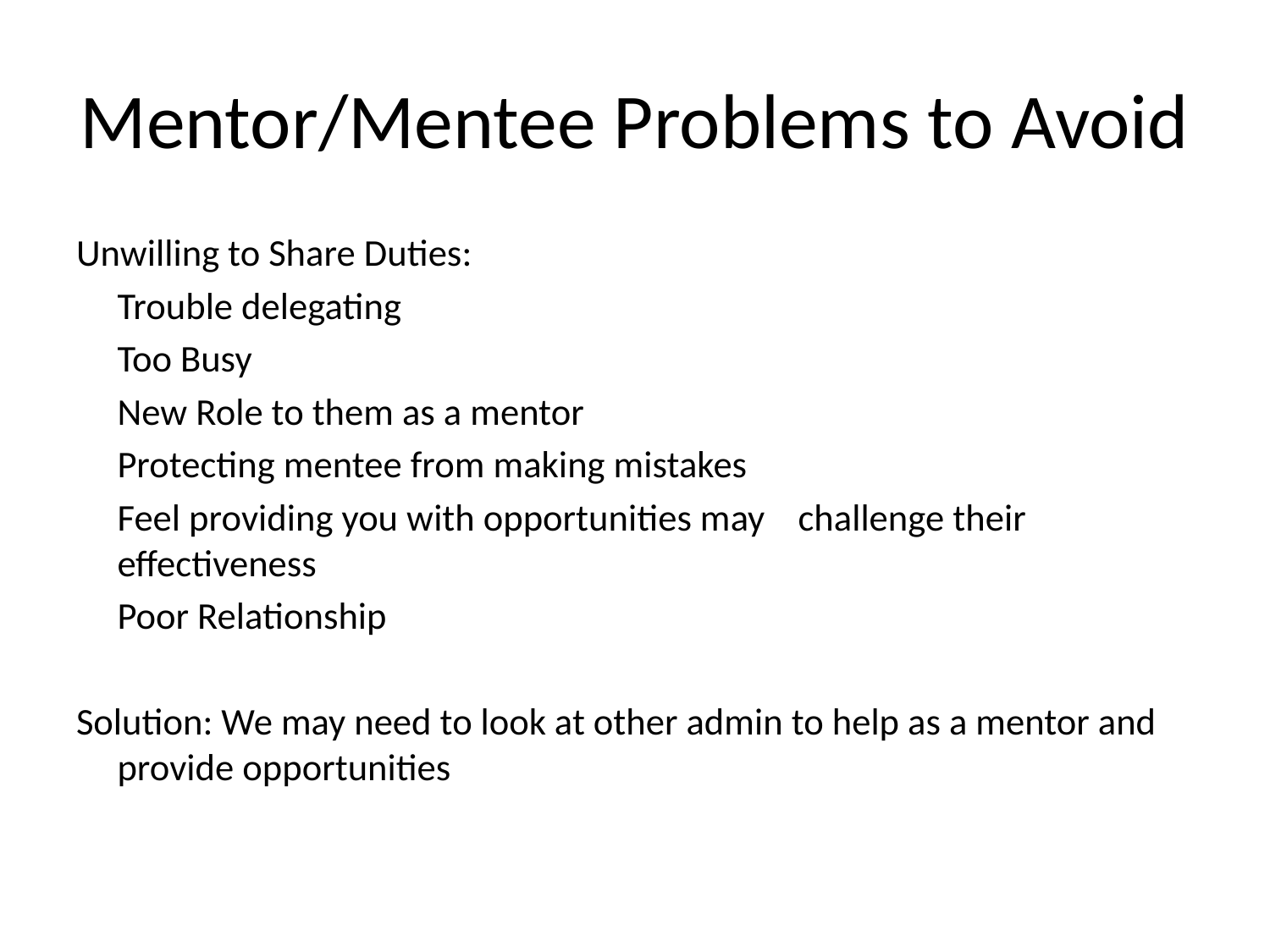

# Mentor/Mentee Problems to Avoid
Unwilling to Share Duties:
	Trouble delegating
	Too Busy
	New Role to them as a mentor
	Protecting mentee from making mistakes
	Feel providing you with opportunities may 	challenge their effectiveness
	Poor Relationship

Solution: We may need to look at other admin to help as a mentor and provide opportunities